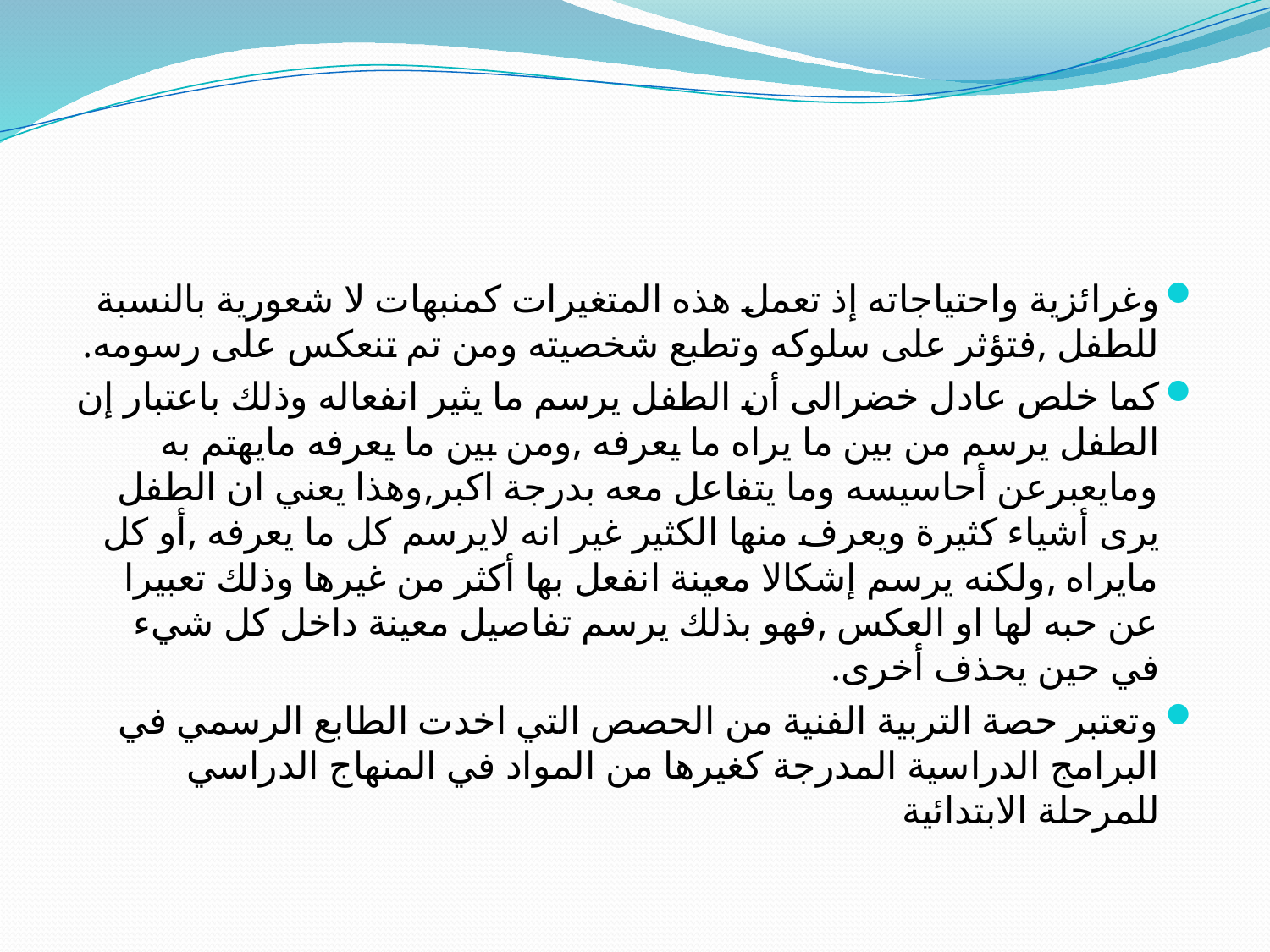

#
وغرائزية واحتياجاته إذ تعمل هذه المتغيرات كمنبهات لا شعورية بالنسبة للطفل ,فتؤثر على سلوكه وتطبع شخصيته ومن تم تنعكس على رسومه.
كما خلص عادل خضرالى أن الطفل يرسم ما يثير انفعاله وذلك باعتبار إن الطفل يرسم من بين ما يراه ما يعرفه ,ومن بين ما يعرفه مايهتم به ومايعبرعن أحاسيسه وما يتفاعل معه بدرجة اكبر,وهذا يعني ان الطفل يرى أشياء كثيرة ويعرف منها الكثير غير انه لايرسم كل ما يعرفه ,أو كل مايراه ,ولكنه يرسم إشكالا معينة انفعل بها أكثر من غيرها وذلك تعبيرا عن حبه لها او العكس ,فهو بذلك يرسم تفاصيل معينة داخل كل شيء في حين يحذف أخرى.
وتعتبر حصة التربية الفنية من الحصص التي اخدت الطابع الرسمي في البرامج الدراسية المدرجة كغيرها من المواد في المنهاج الدراسي للمرحلة الابتدائية